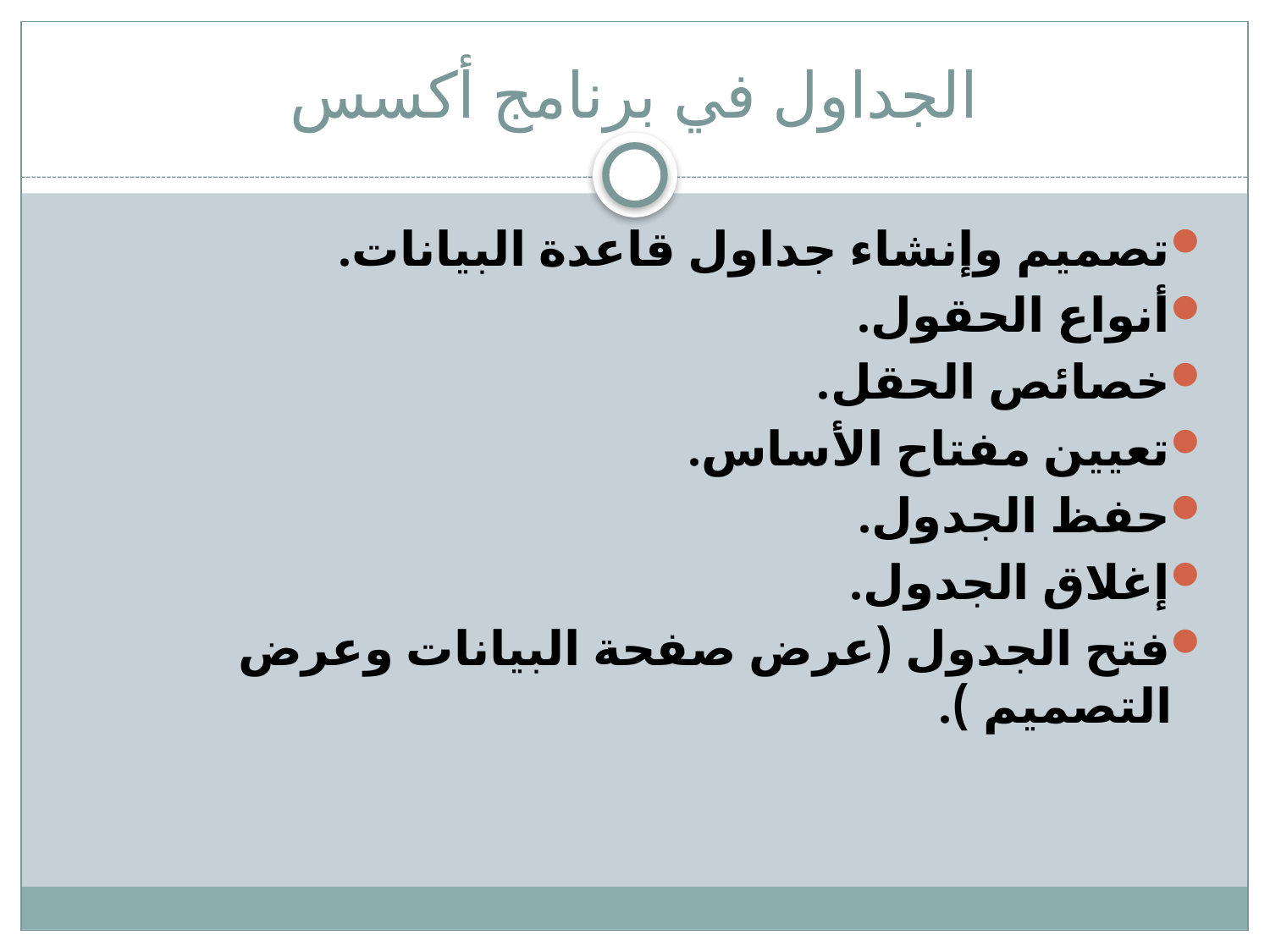

# الجداول في برنامج أكسس
تصميم وإنشاء جداول قاعدة البيانات.
أنواع الحقول.
خصائص الحقل.
تعيين مفتاح الأساس.
حفظ الجدول.
إغلاق الجدول.
فتح الجدول (عرض صفحة البيانات وعرض التصميم ).